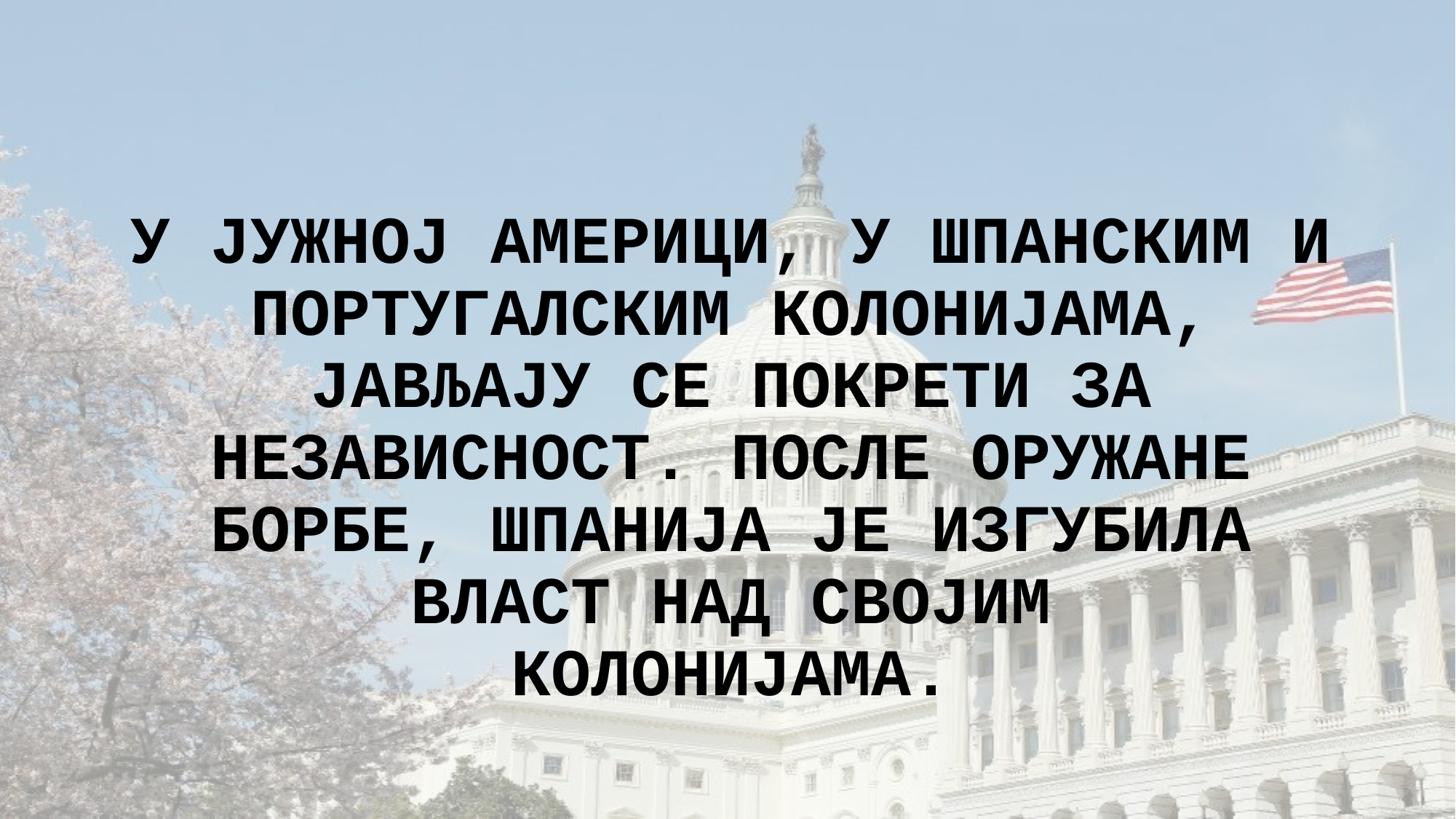

# У ЈУЖНОЈ АМЕРИЦИ, У ШПАНСКИМ И ПОРТУГАЛСКИМ КОЛОНИЈАМА, ЈАВЉАЈУ СЕ ПОКРЕТИ ЗА НЕЗАВИСНОСТ. ПОСЛЕ ОРУЖАНЕ БОРБЕ, ШПАНИЈА ЈЕ ИЗГУБИЛА ВЛАСТ НАД СВОЈИМ КОЛОНИЈАМА.